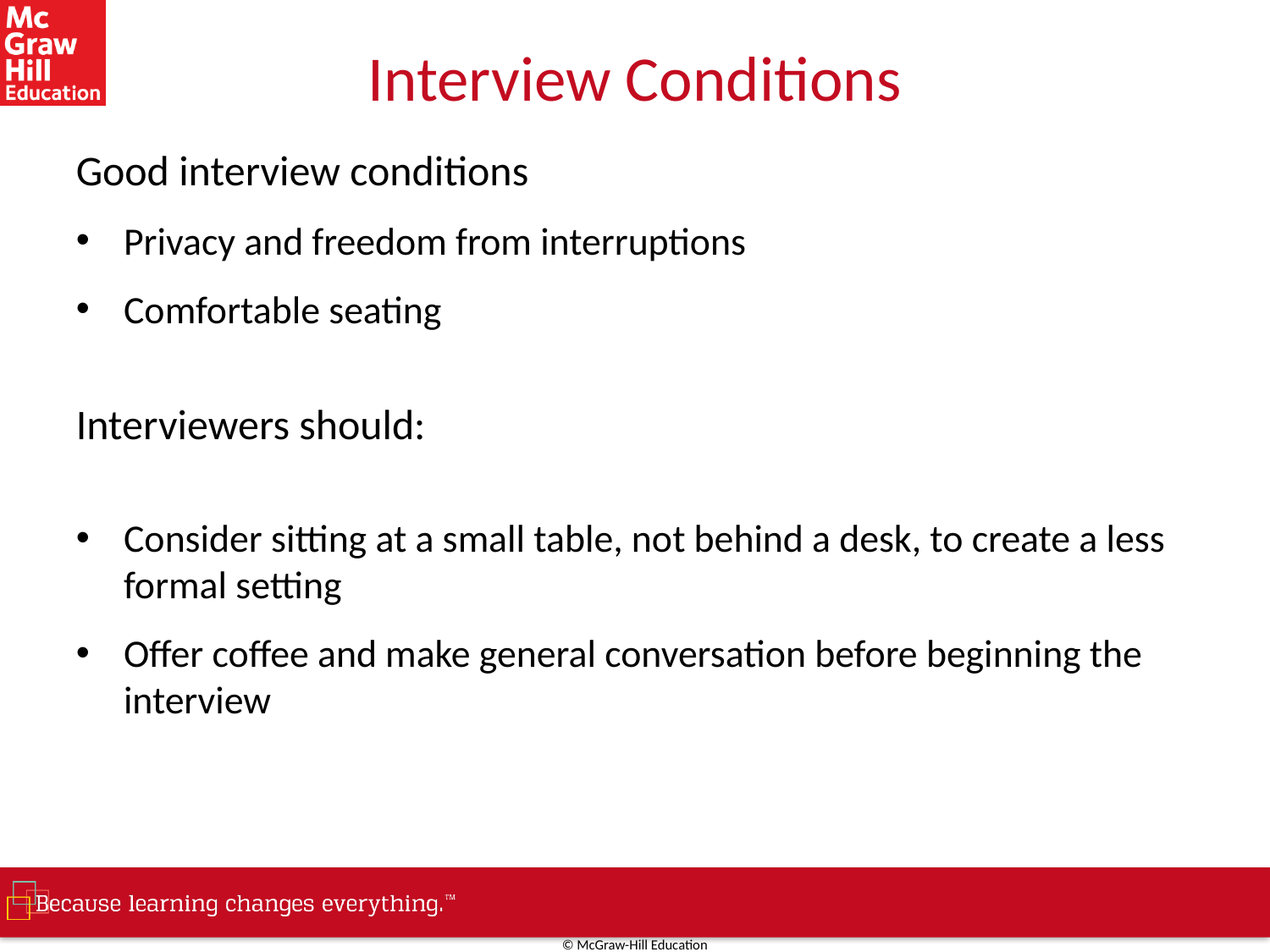

# Interview Conditions
Good interview conditions
Privacy and freedom from interruptions
Comfortable seating

Interviewers should:

Consider sitting at a small table, not behind a desk, to create a less formal setting
Offer coffee and make general conversation before beginning the interview